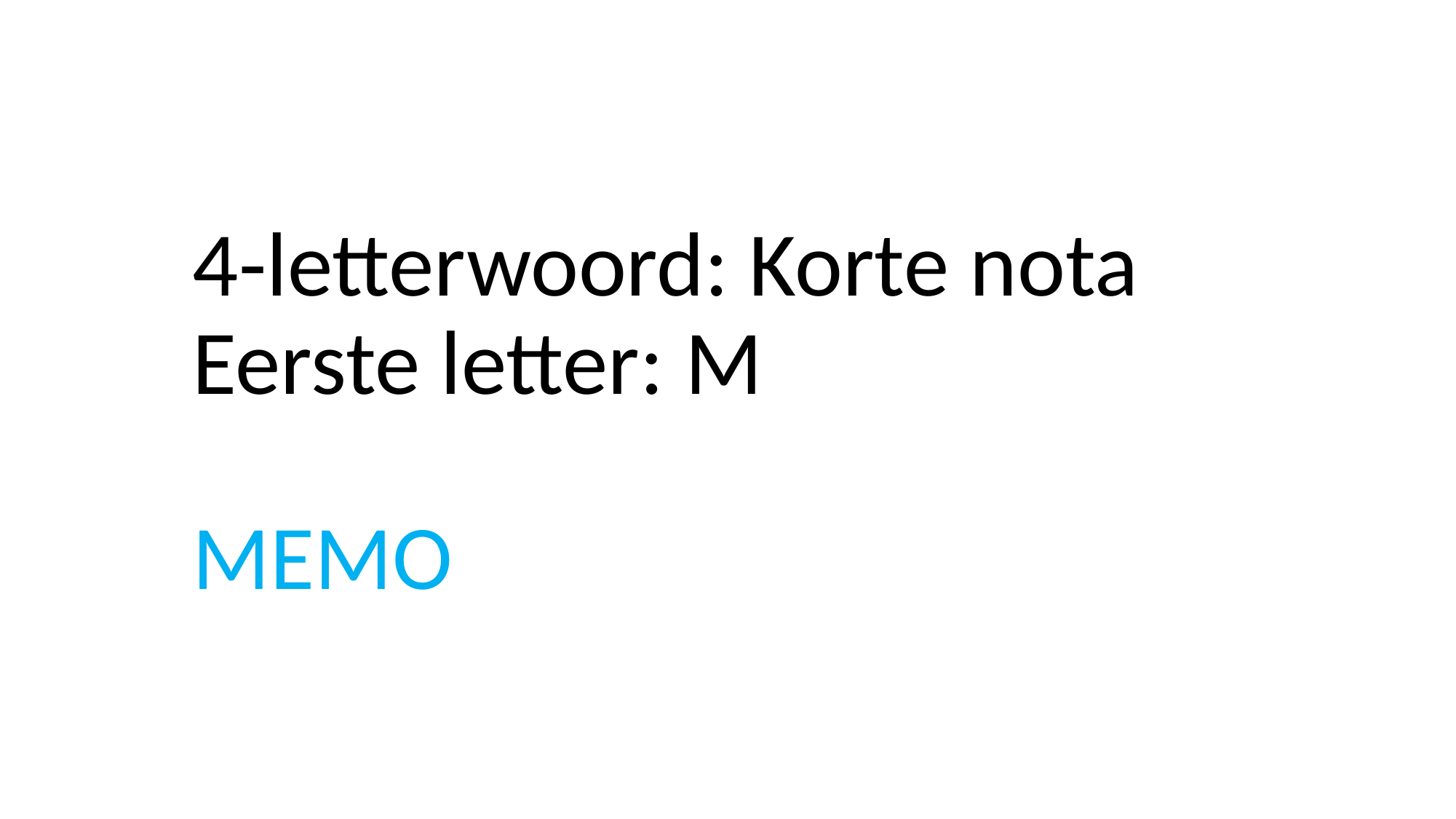

# 4-letterwoord: Korte nota Eerste letter: M
MEMO